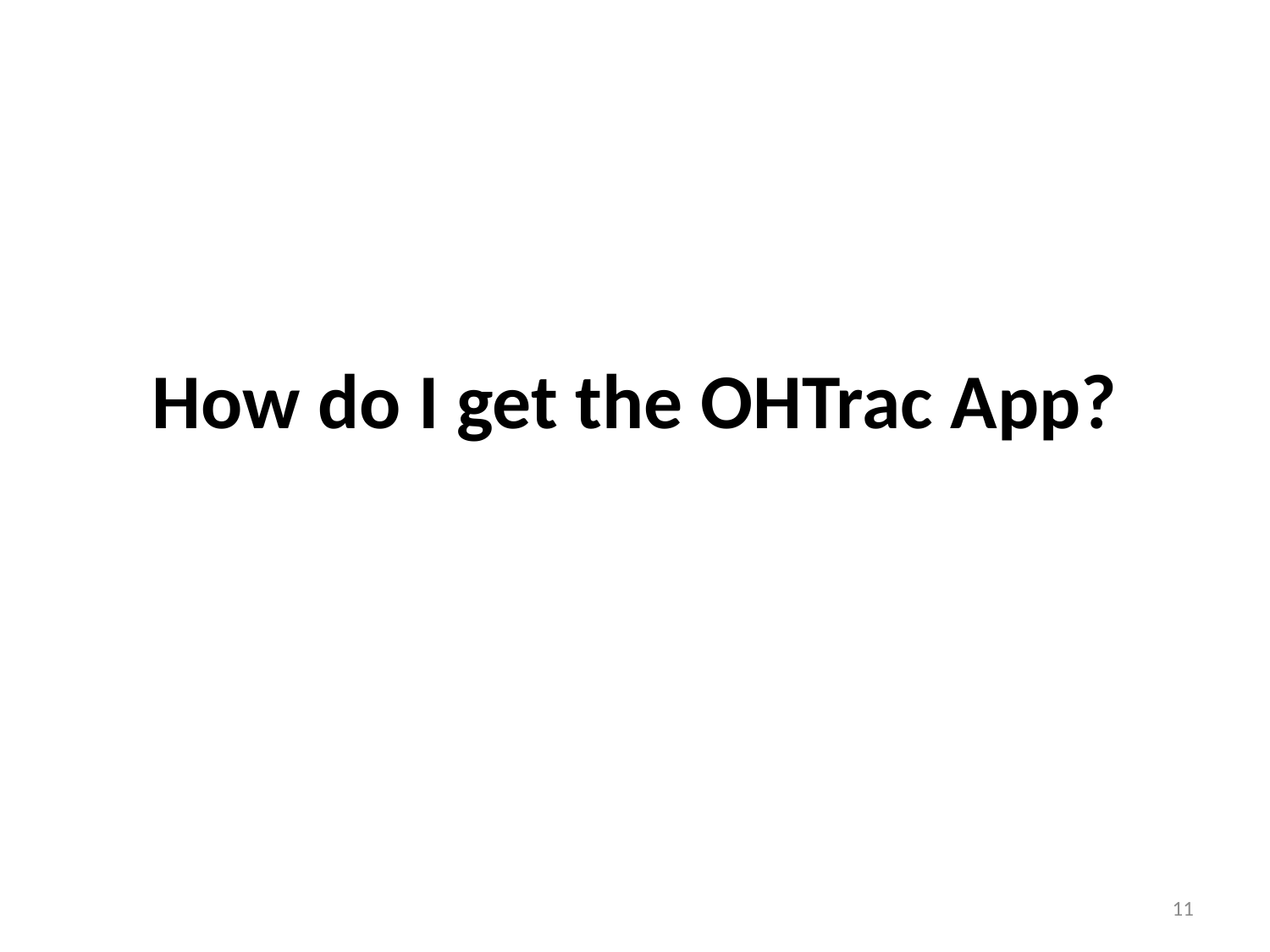

# How do I get the OHTrac App?
11